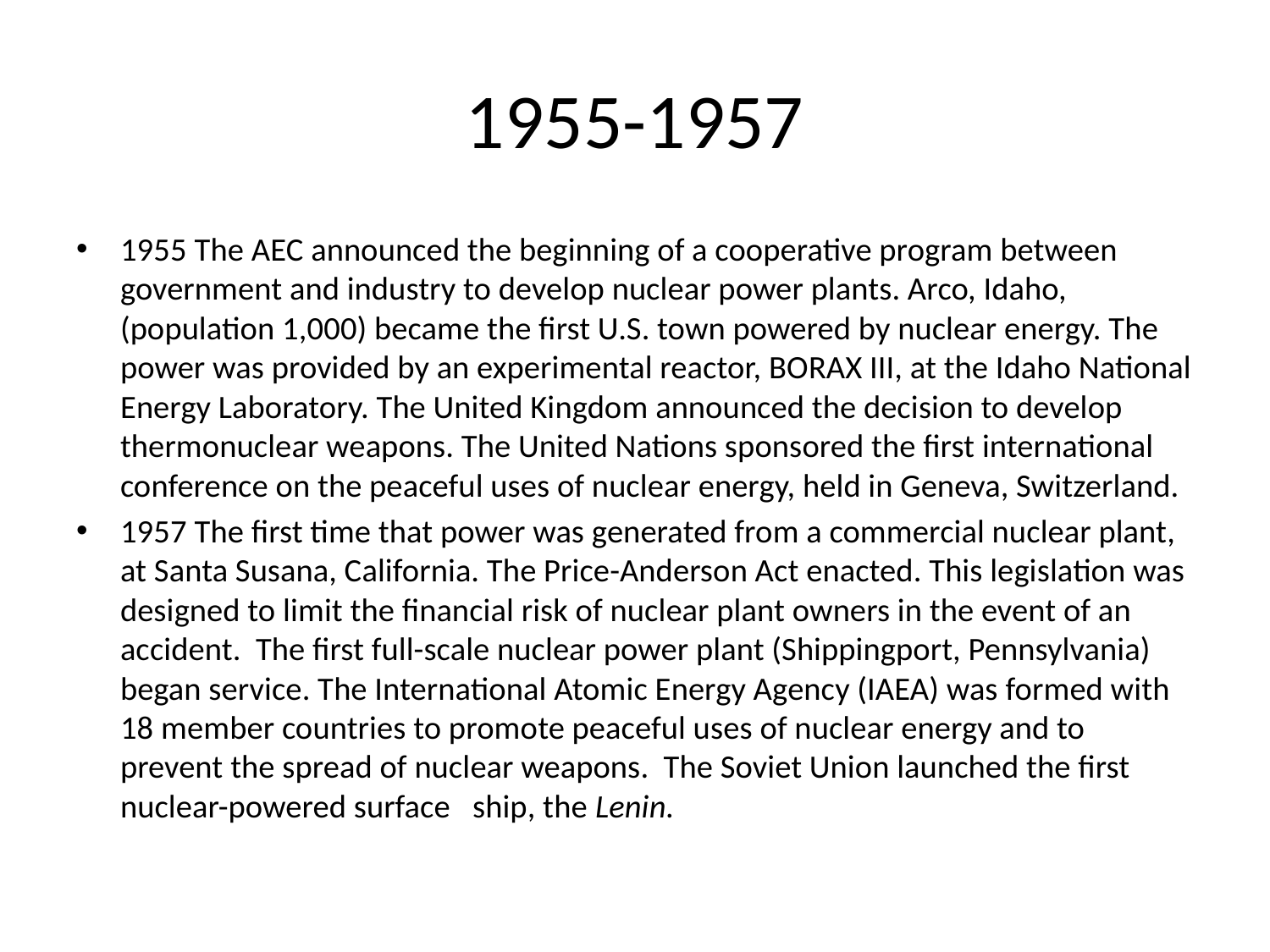

# 1955-1957
1955 The AEC announced the beginning of a cooperative program between government and industry to develop nuclear power plants. Arco, Idaho, (population 1,000) became the first U.S. town powered by nuclear energy. The power was provided by an experimental reactor, BORAX III, at the Idaho National Energy Laboratory. The United Kingdom announced the decision to develop thermonuclear weapons. The United Nations sponsored the first international conference on the peaceful uses of nuclear energy, held in Geneva, Switzerland.
1957 The first time that power was generated from a commercial nuclear plant, at Santa Susana, California. The Price-Anderson Act enacted. This legislation was designed to limit the financial risk of nuclear plant owners in the event of an accident.  The first full-scale nuclear power plant (Shippingport, Pennsylvania) began service. The International Atomic Energy Agency (IAEA) was formed with 18 member countries to promote peaceful uses of nuclear energy and to prevent the spread of nuclear weapons.  The Soviet Union launched the first nuclear-powered surface   ship, the Lenin.